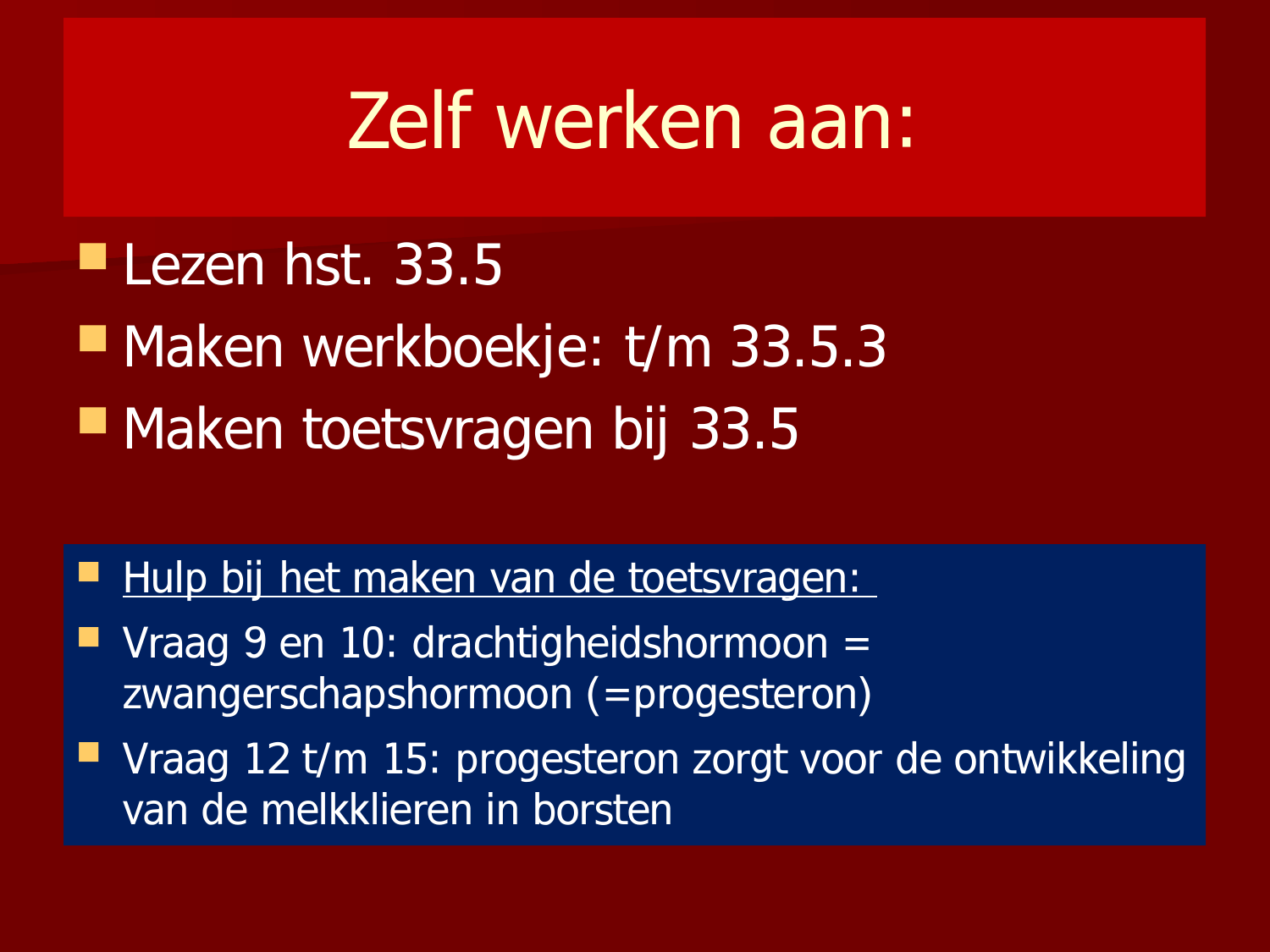

# Zelf werken aan:
Lezen hst. 33.5
Maken werkboekje: t/m 33.5.3
Maken toetsvragen bij 33.5
Hulp bij het maken van de toetsvragen:
Vraag 9 en 10: drachtigheidshormoon = zwangerschapshormoon (=progesteron)
Vraag 12 t/m 15: progesteron zorgt voor de ontwikkeling van de melkklieren in borsten